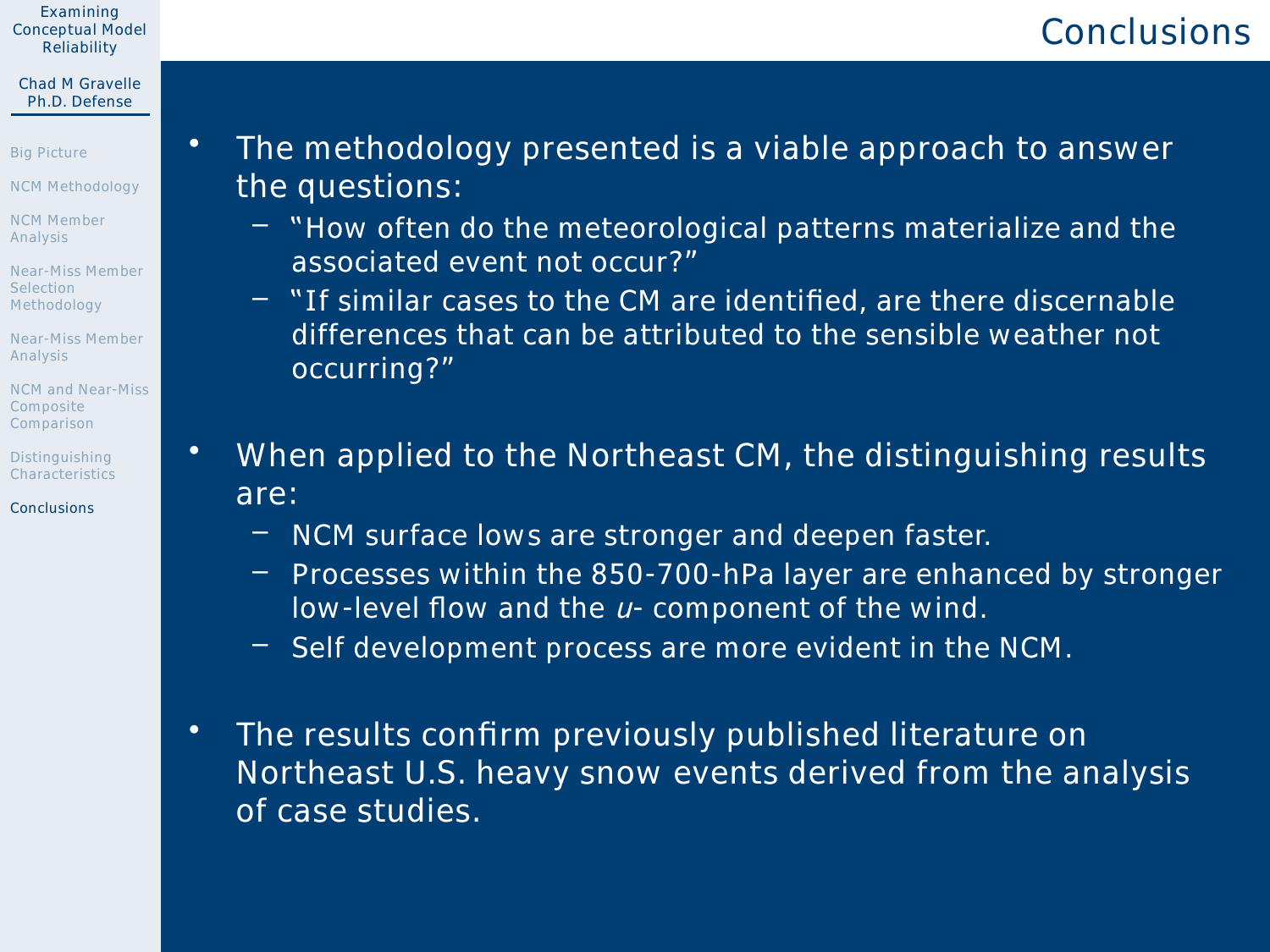

Conclusions
Examining Conceptual Model Reliability

Chad M Gravelle
Ph.D. Defense

Big Picture

NCM Methodology

NCM Member Analysis

Near-Miss Member Selection Methodology

Near-Miss Member Analysis

NCM and Near-Miss Composite
Comparison

Distinguishing Characteristics

Conclusions

The methodology presented is a viable approach to answer the questions:
“How often do the meteorological patterns materialize and the associated event not occur?”
“If similar cases to the CM are identified, are there discernable differences that can be attributed to the sensible weather not occurring?”

When applied to the Northeast CM, the distinguishing results are:
NCM surface lows are stronger and deepen faster.
Processes within the 850-700-hPa layer are enhanced by stronger low-level flow and the u- component of the wind.
Self development process are more evident in the NCM.

The results confirm previously published literature on Northeast U.S. heavy snow events derived from the analysis of case studies.